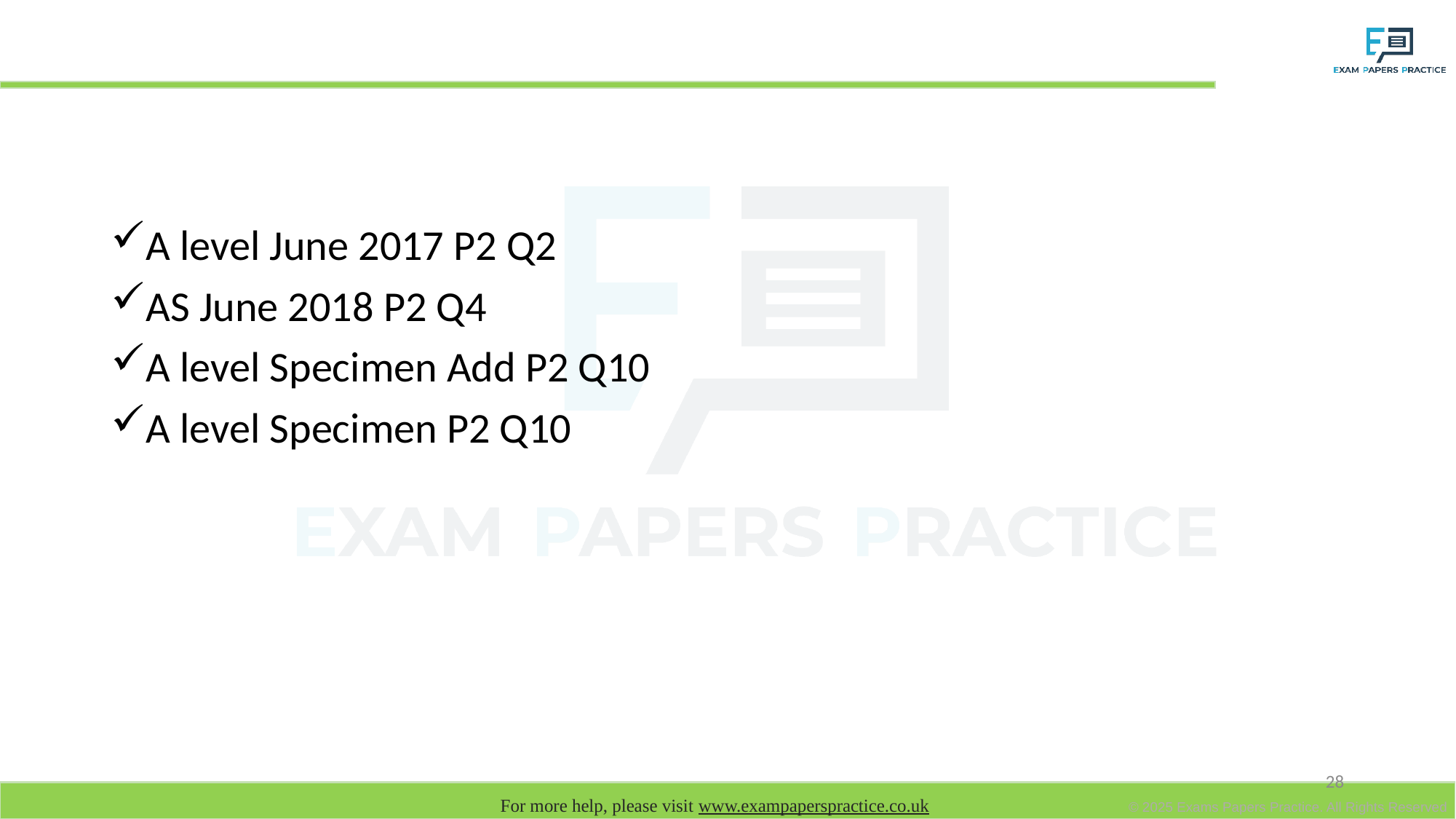

# Past Papers AQA
A level June 2017 P2 Q2
AS June 2018 P2 Q4
A level Specimen Add P2 Q10
A level Specimen P2 Q10
28